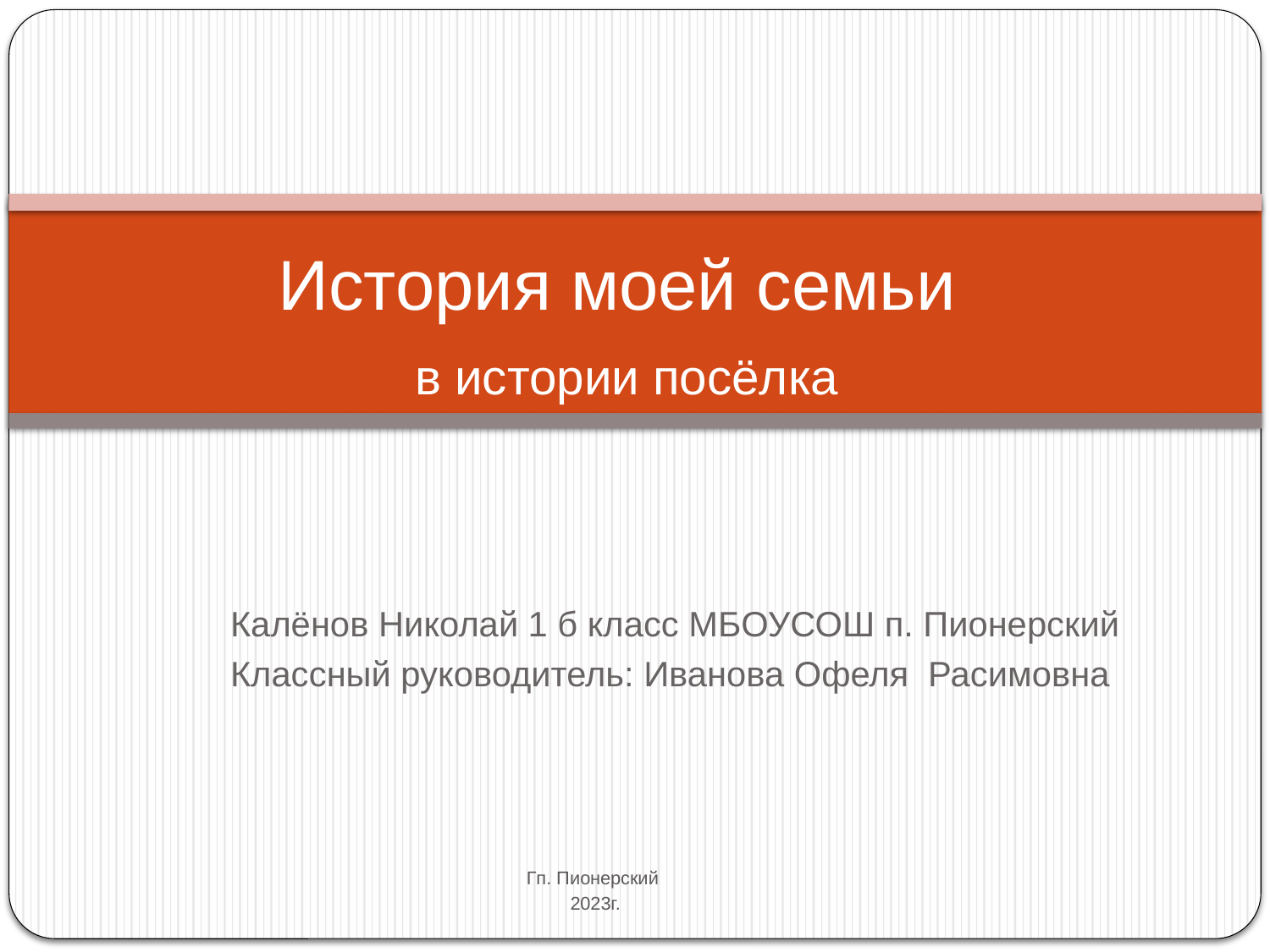

# История моей семьи в истории посёлка
Калёнов Николай 1 б класс МБОУСОШ п. Пионерский
Классный руководитель: Иванова Офеля  Расимовна
Гп. Пионерский
2023г.